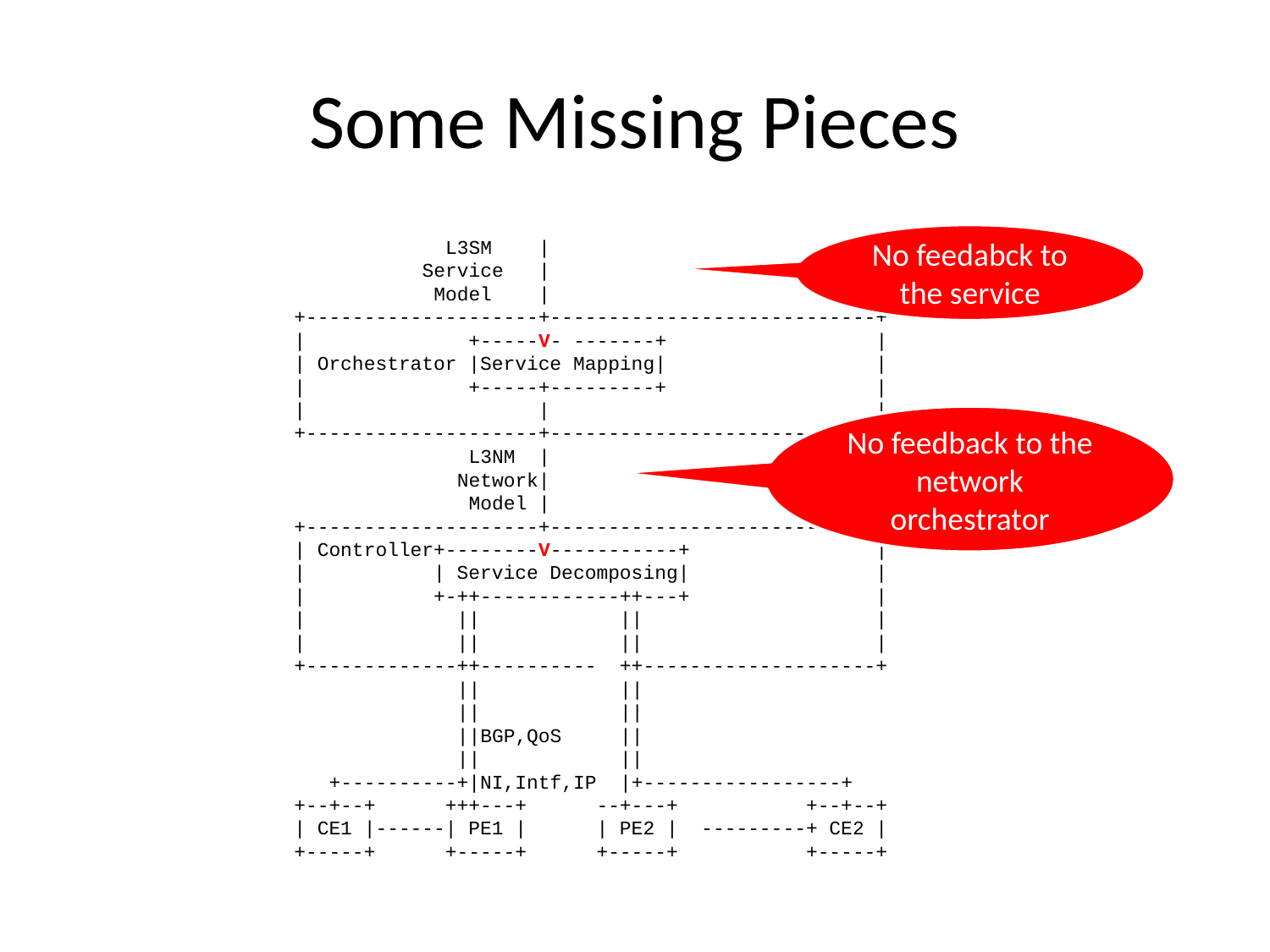

# Some Missing Pieces
No feedabck to the service
                 L3SM    |
               Service   |
                Model    |
    +--------------------+----------------------------+
    |              +-----V- -------+                  |
    | Orchestrator |Service Mapping|                  |
    |              +-----+---------+                  |
    |                    |                            |
    +--------------------+----------------------------+
                   L3NM  |
                  Network|
                   Model |
    +--------------------+----------------------------+
    | Controller+--------V-----------+                |
    |           | Service Decomposing|                |
    |           +-++------------++---+                |
    |             ||            ||                    |
    |             ||            ||                    |
    +-------------++----------  ++--------------------+
                  ||            ||
                  ||            ||
                  ||BGP,QoS     ||
                  ||            ||
       +----------+|NI,Intf,IP  |+-----------------+
    +--+--+      +++---+      --+---+           +--+--+
    | CE1 |------| PE1 |      | PE2 |  ---------+ CE2 |
    +-----+      +-----+      +-----+           +-----+
No feedback to the network orchestrator